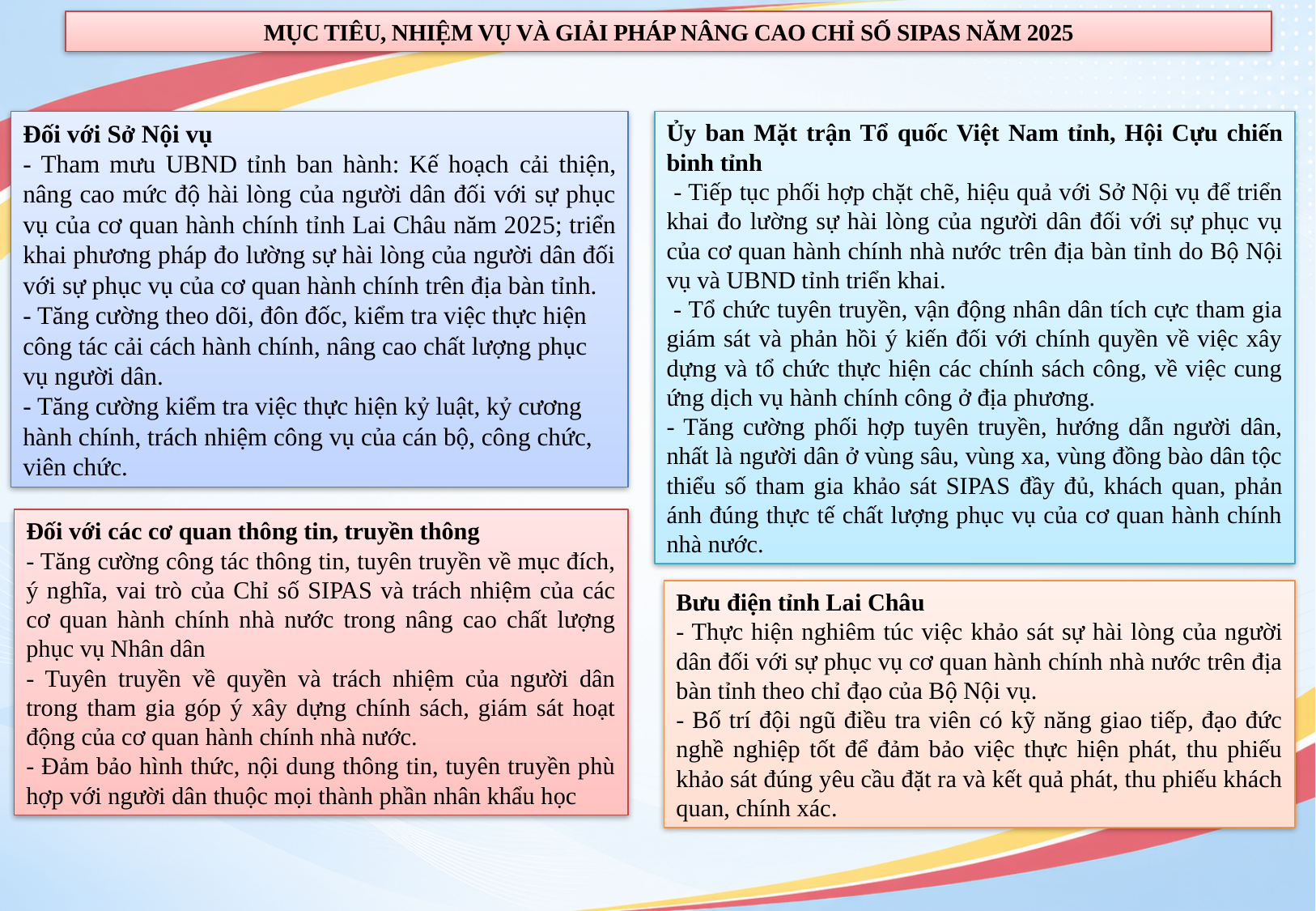

MỤC TIÊU, NHIỆM VỤ VÀ GIẢI PHÁP NÂNG CAO CHỈ SỐ SIPAS NĂM 2025
Đối với Sở Nội vụ
- Tham mưu UBND tỉnh ban hành: Kế hoạch cải thiện, nâng cao mức độ hài lòng của người dân đối với sự phục vụ của cơ quan hành chính tỉnh Lai Châu năm 2025; triển khai phương pháp đo lường sự hài lòng của người dân đối với sự phục vụ của cơ quan hành chính trên địa bàn tỉnh.
- Tăng cường theo dõi, đôn đốc, kiểm tra việc thực hiện công tác cải cách hành chính, nâng cao chất lượng phục vụ người dân.
- Tăng cường kiểm tra việc thực hiện kỷ luật, kỷ cương hành chính, trách nhiệm công vụ của cán bộ, công chức, viên chức.
Ủy ban Mặt trận Tổ quốc Việt Nam tỉnh, Hội Cựu chiến binh tỉnh
 - Tiếp tục phối hợp chặt chẽ, hiệu quả với Sở Nội vụ để triển khai đo lường sự hài lòng của người dân đối với sự phục vụ của cơ quan hành chính nhà nước trên địa bàn tỉnh do Bộ Nội vụ và UBND tỉnh triển khai.
 - Tổ chức tuyên truyền, vận động nhân dân tích cực tham gia giám sát và phản hồi ý kiến đối với chính quyền về việc xây dựng và tổ chức thực hiện các chính sách công, về việc cung ứng dịch vụ hành chính công ở địa phương.
- Tăng cường phối hợp tuyên truyền, hướng dẫn người dân, nhất là người dân ở vùng sâu, vùng xa, vùng đồng bào dân tộc thiểu số tham gia khảo sát SIPAS đầy đủ, khách quan, phản ánh đúng thực tế chất lượng phục vụ của cơ quan hành chính nhà nước.
Đối với các cơ quan thông tin, truyền thông
- Tăng cường công tác thông tin, tuyên truyền về mục đích, ý nghĩa, vai trò của Chỉ số SIPAS và trách nhiệm của các cơ quan hành chính nhà nước trong nâng cao chất lượng phục vụ Nhân dân
- Tuyên truyền về quyền và trách nhiệm của người dân trong tham gia góp ý xây dựng chính sách, giám sát hoạt động của cơ quan hành chính nhà nước.
- Đảm bảo hình thức, nội dung thông tin, tuyên truyền phù hợp với người dân thuộc mọi thành phần nhân khẩu học
Bưu điện tỉnh Lai Châu
- Thực hiện nghiêm túc việc khảo sát sự hài lòng của người dân đối với sự phục vụ cơ quan hành chính nhà nước trên địa bàn tỉnh theo chỉ đạo của Bộ Nội vụ.
- Bố trí đội ngũ điều tra viên có kỹ năng giao tiếp, đạo đức nghề nghiệp tốt để đảm bảo việc thực hiện phát, thu phiếu khảo sát đúng yêu cầu đặt ra và kết quả phát, thu phiếu khách quan, chính xác.